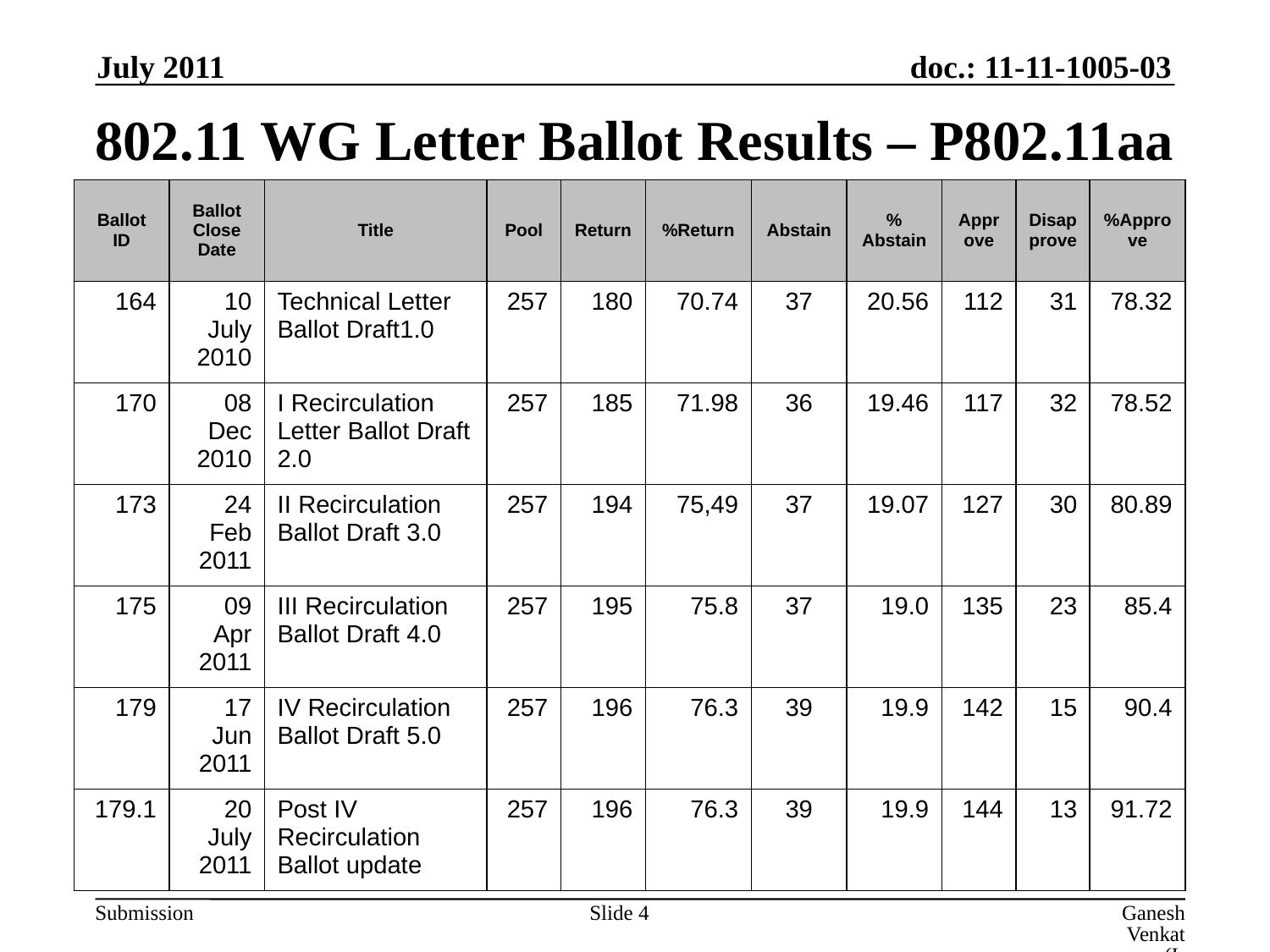

July 2011
# 802.11 WG Letter Ballot Results – P802.11aa
| Ballot ID | Ballot Close Date | Title | Pool | Return | %Return | Abstain | % Abstain | Approve | Disapprove | %Approve |
| --- | --- | --- | --- | --- | --- | --- | --- | --- | --- | --- |
| 164 | 10 July 2010 | Technical Letter Ballot Draft1.0 | 257 | 180 | 70.74 | 37 | 20.56 | 112 | 31 | 78.32 |
| 170 | 08 Dec 2010 | I Recirculation Letter Ballot Draft 2.0 | 257 | 185 | 71.98 | 36 | 19.46 | 117 | 32 | 78.52 |
| 173 | 24 Feb 2011 | II Recirculation Ballot Draft 3.0 | 257 | 194 | 75,49 | 37 | 19.07 | 127 | 30 | 80.89 |
| 175 | 09 Apr 2011 | III Recirculation Ballot Draft 4.0 | 257 | 195 | 75.8 | 37 | 19.0 | 135 | 23 | 85.4 |
| 179 | 17 Jun 2011 | IV Recirculation Ballot Draft 5.0 | 257 | 196 | 76.3 | 39 | 19.9 | 142 | 15 | 90.4 |
| 179.1 | 20 July 2011 | Post IV Recirculation Ballot update | 257 | 196 | 76.3 | 39 | 19.9 | 144 | 13 | 91.72 |

Ganesh Venkatesan (Intel), et al
Slide 4